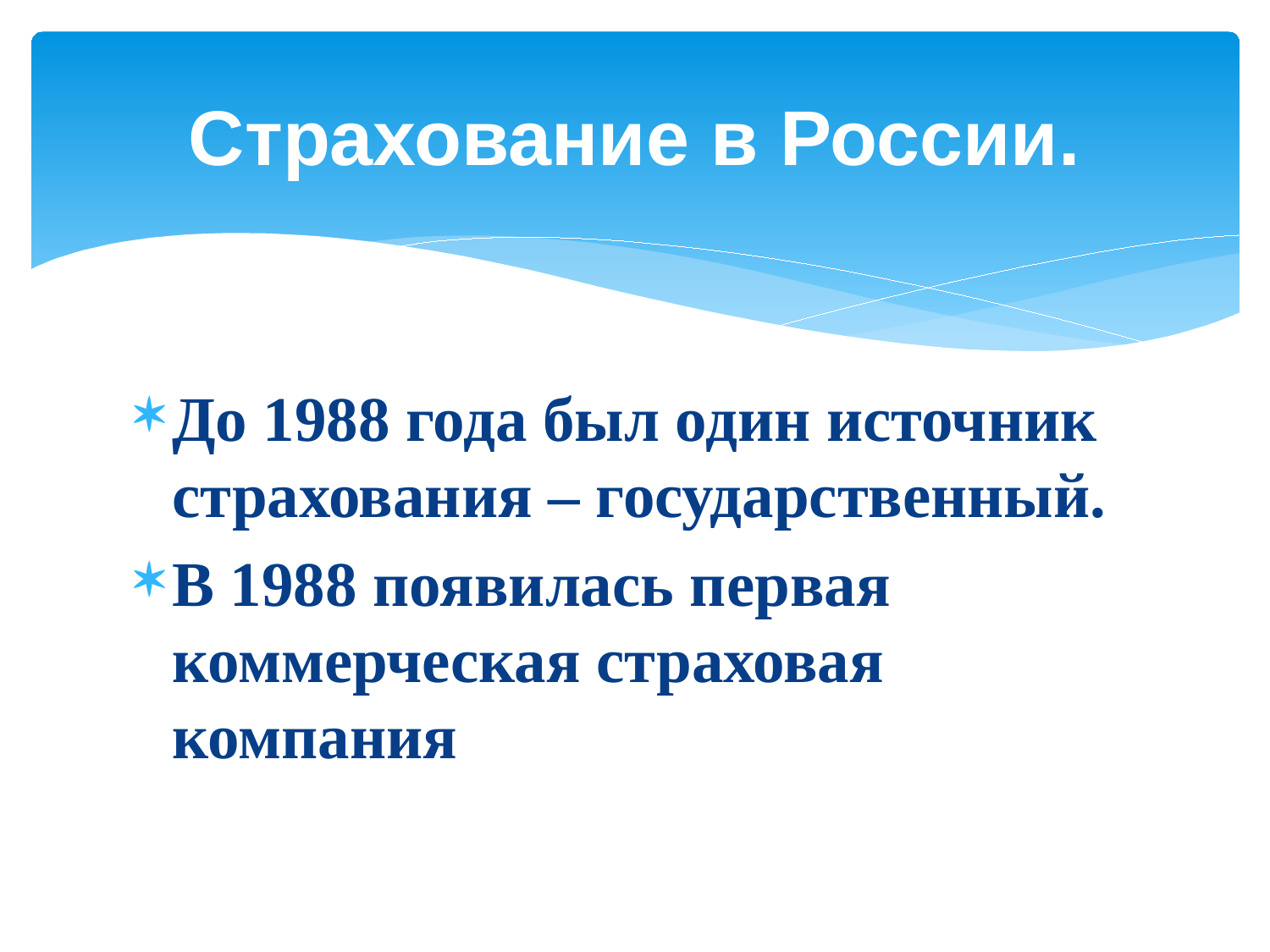

# Страхование в России.
До 1988 года был один источник страхования – государственный.
В 1988 появилась первая коммерческая страховая компания